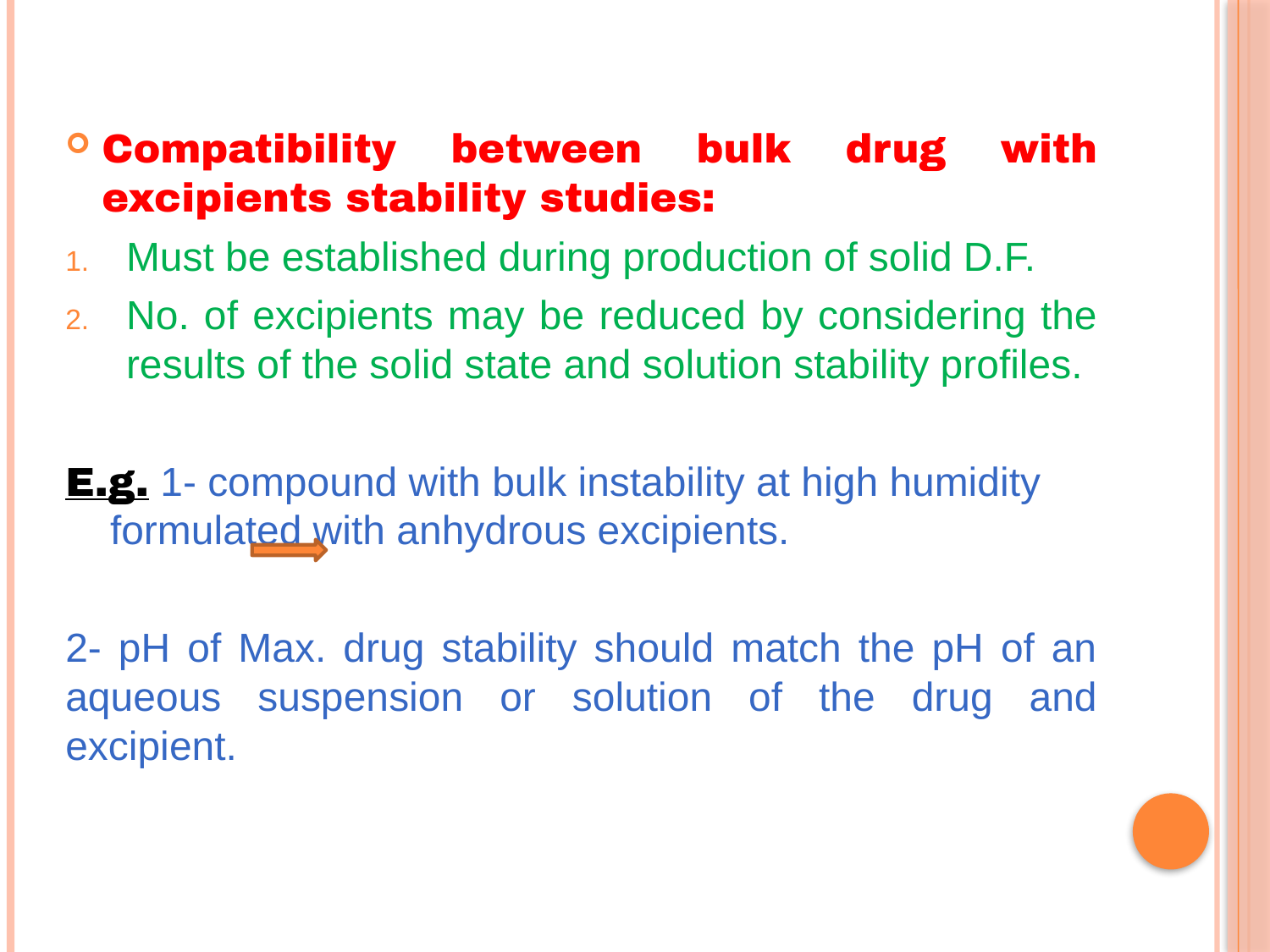

Compatibility between bulk drug with excipients stability studies:
Must be established during production of solid D.F.
No. of excipients may be reduced by considering the results of the solid state and solution stability profiles.

E.g. 1- compound with bulk instability at high humidity          formulated with anhydrous excipients.

2- pH of Max. drug stability should match the pH of an aqueous suspension or solution of the drug and excipient.